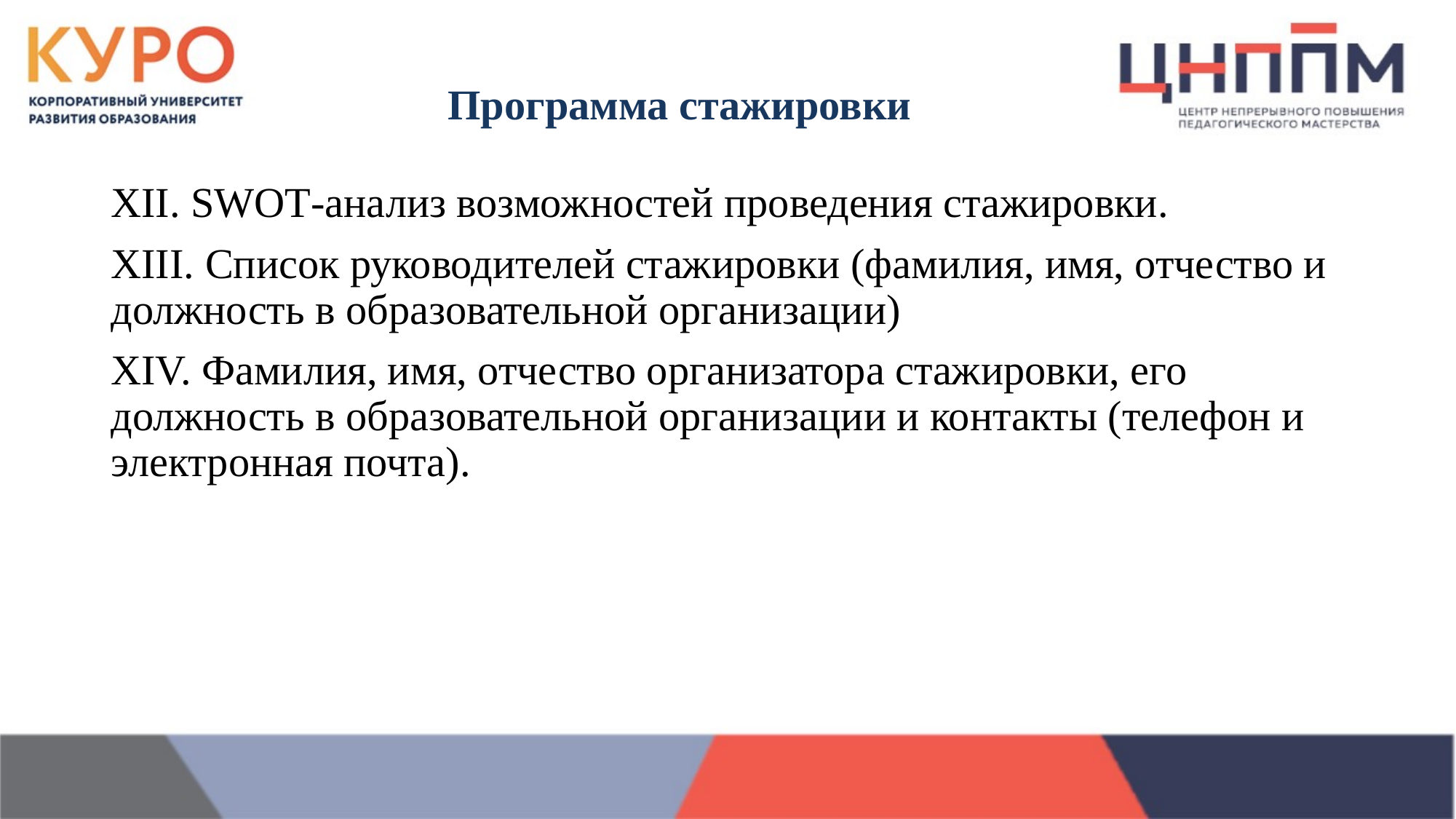

# Программа стажировки

XII. SWOT-анализ возможностей проведения стажировки.
XIII. Список руководителей стажировки (фамилия, имя, отчество и должность в образовательной организации)
XIV. Фамилия, имя, отчество организатора стажировки, его должность в образовательной организации и контакты (телефон и электронная почта).